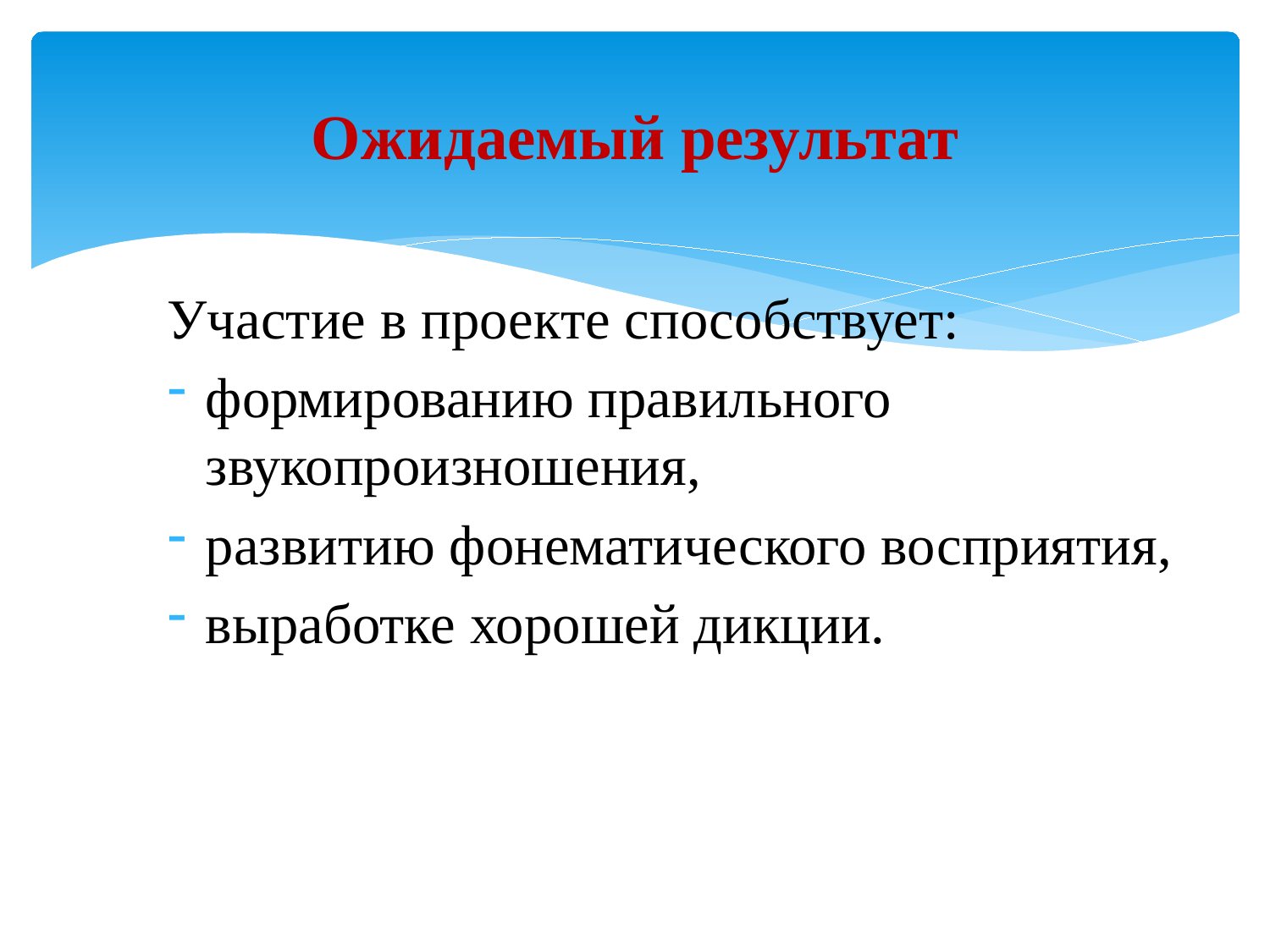

# Ожидаемый результат
Участие в проекте способствует:
формированию правильного звукопроизношения,
развитию фонематического восприятия,
выработке хорошей дикции.